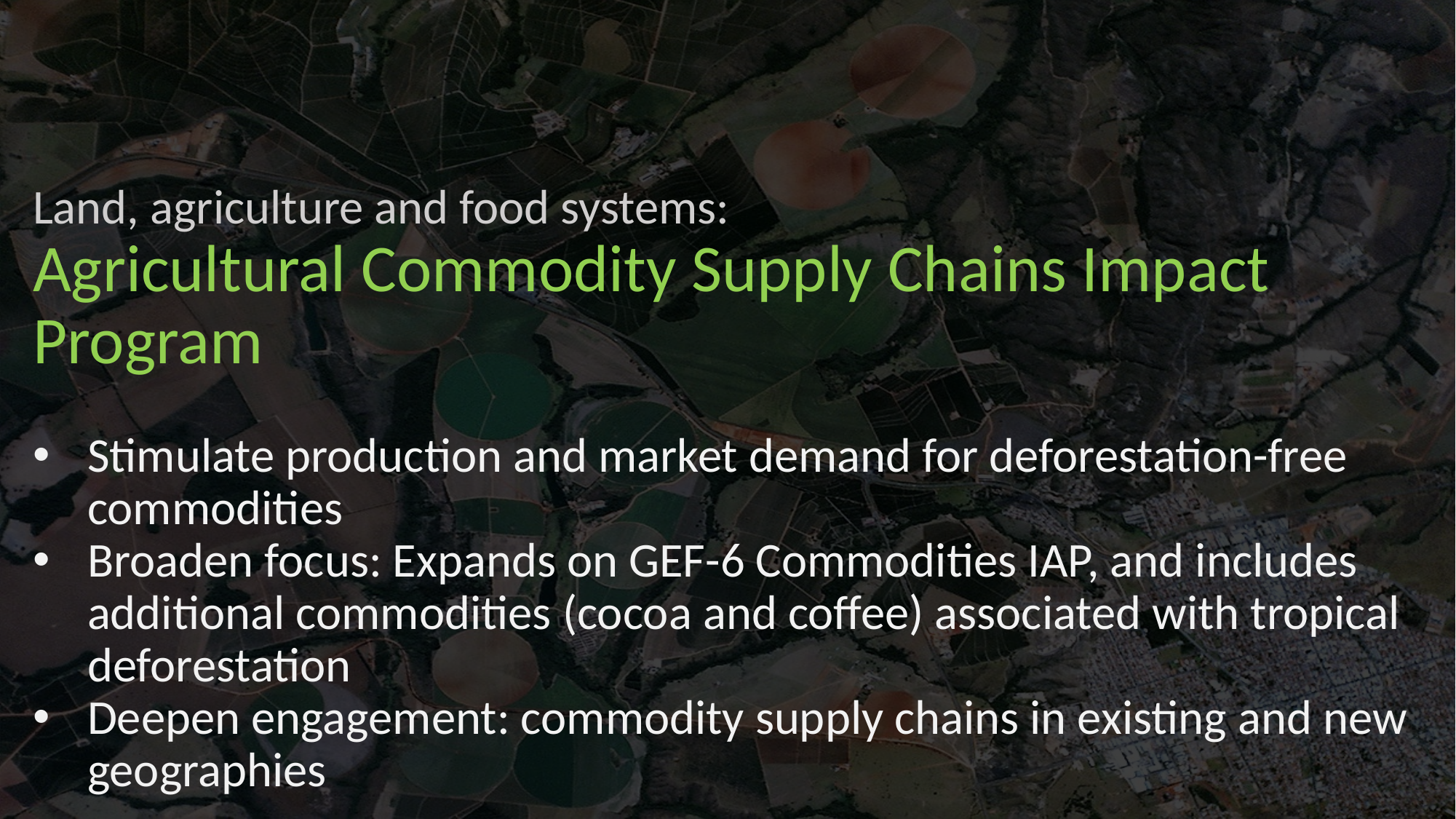

Land, agriculture and food systems:
Agricultural Commodity Supply Chains Impact Program

Stimulate production and market demand for deforestation-free commodities
Broaden focus: Expands on GEF-6 Commodities IAP, and includes additional commodities (cocoa and coffee) associated with tropical deforestation
Deepen engagement: commodity supply chains in existing and new geographies